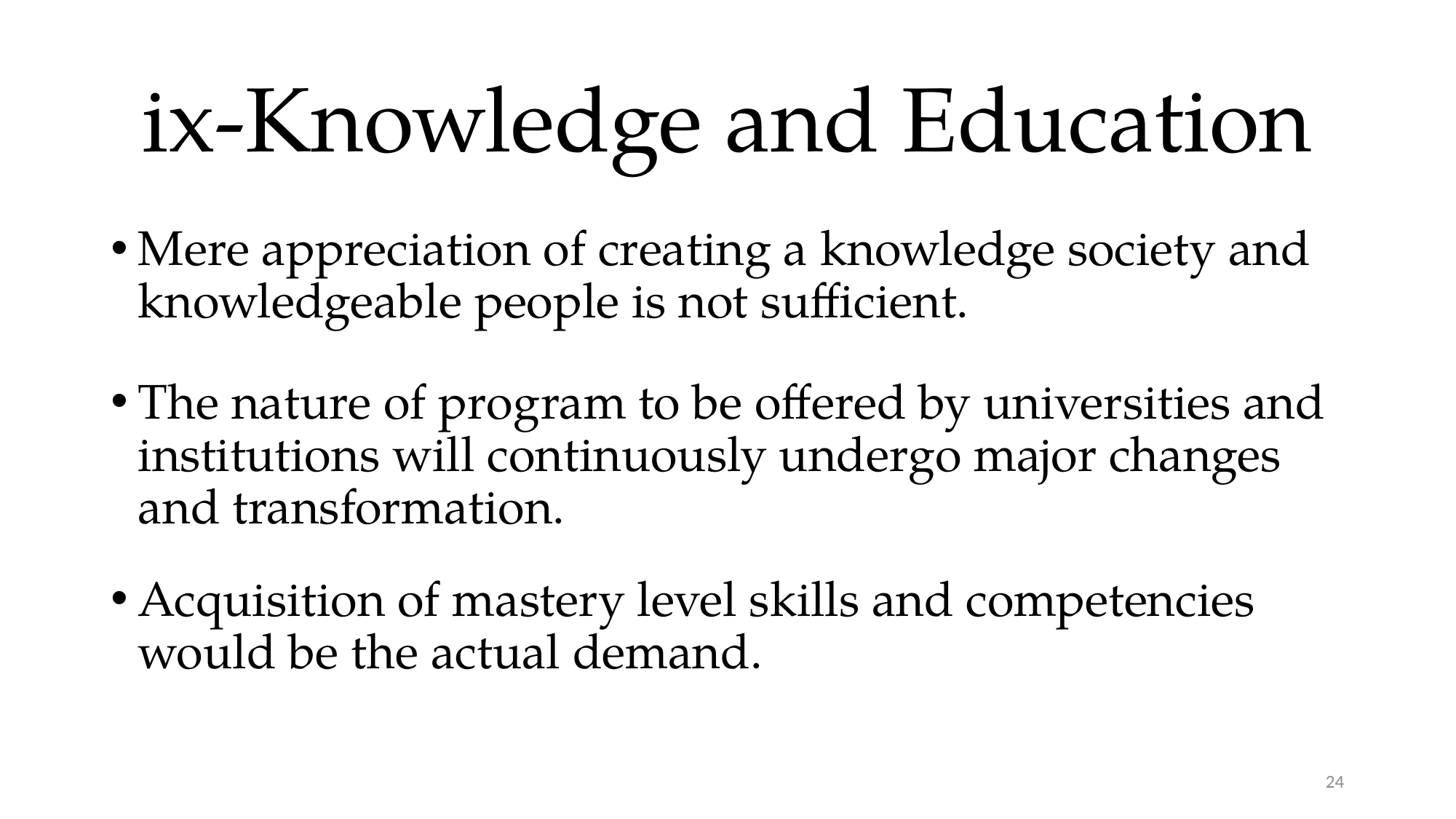

# ix-Knowledge and Education
Mere appreciation of creating a knowledge society and knowledgeable people is not sufficient.

The nature of program to be offered by universities and institutions will continuously undergo major changes and transformation.

Acquisition of mastery level skills and competencies would be the actual demand.
24